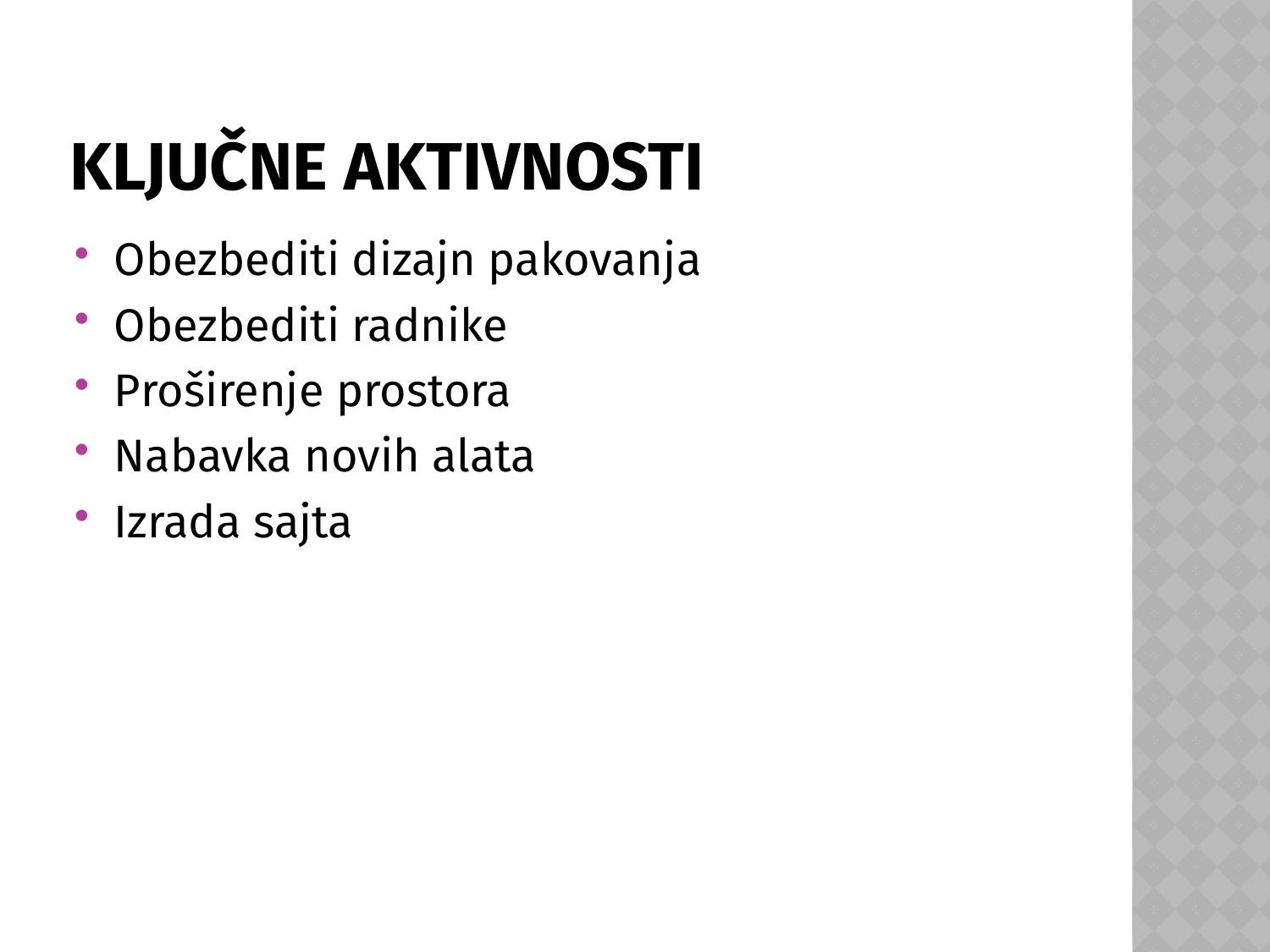

# Ključne aktivnosti
Obezbediti dizajn pakovanja
Obezbediti radnike
Proširenje prostora
Nabavka novih alata
Izrada sajta